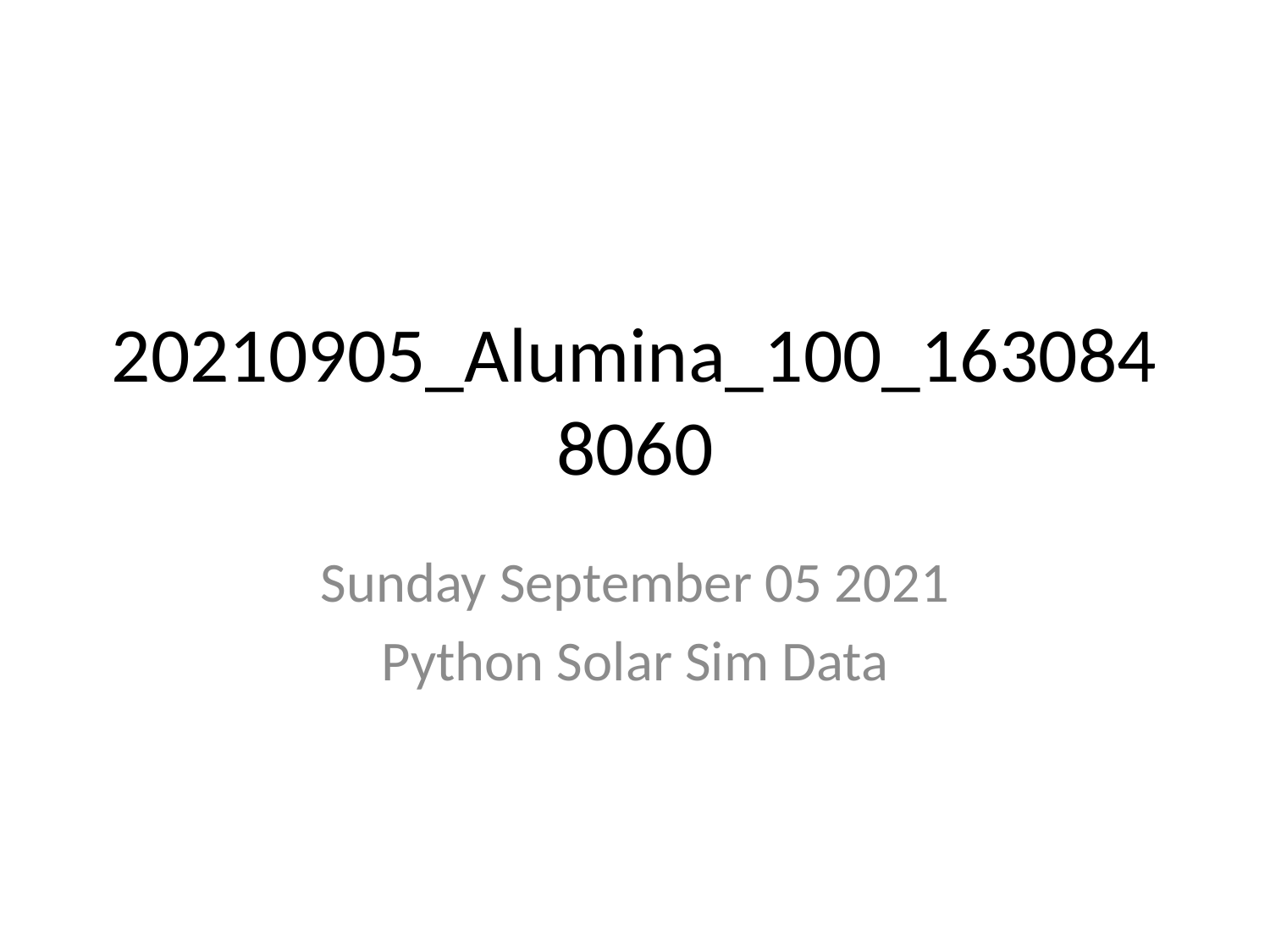

# 20210905_Alumina_100_1630848060
Sunday September 05 2021
Python Solar Sim Data